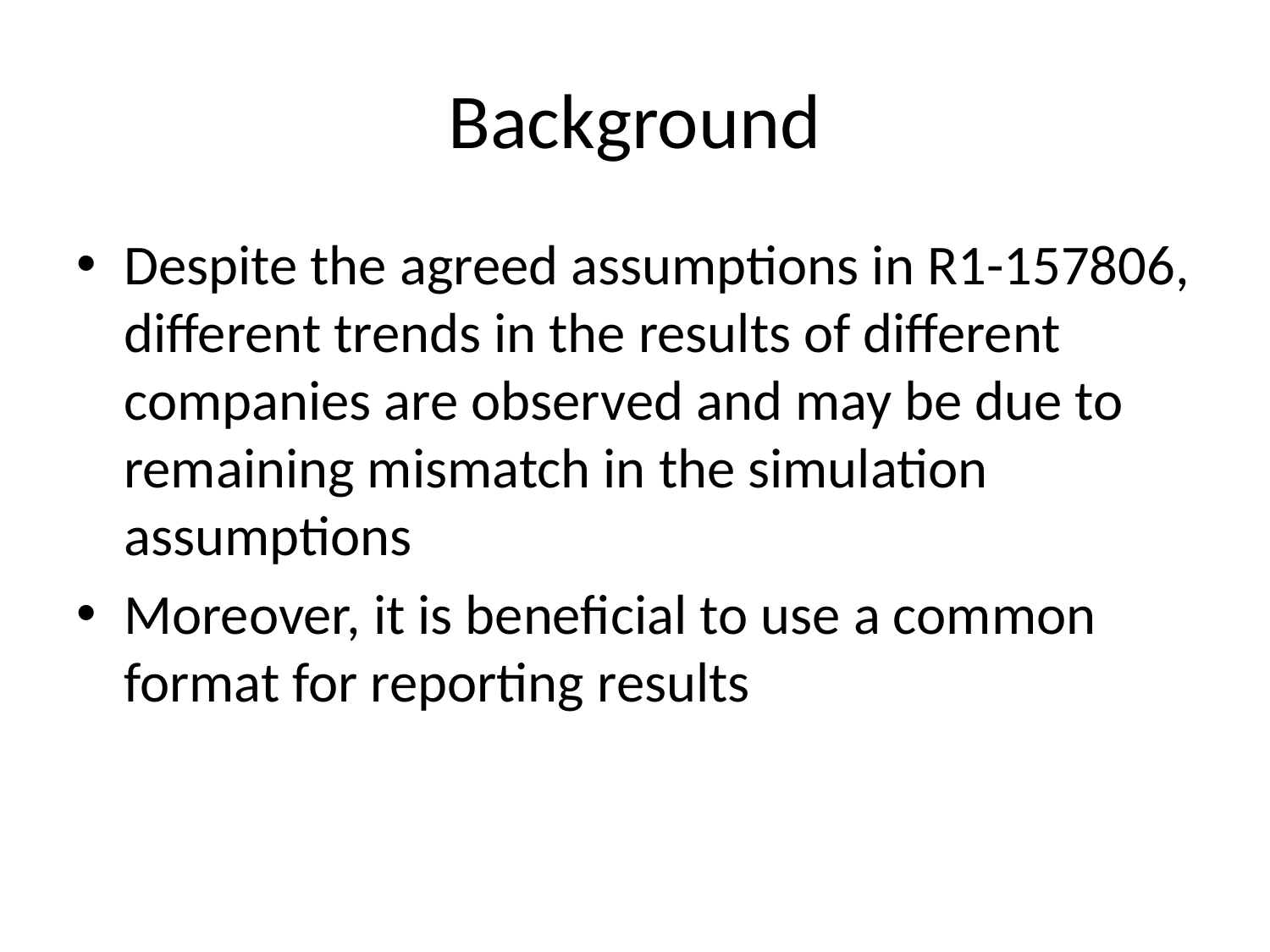

# Background
Despite the agreed assumptions in R1-157806, different trends in the results of different companies are observed and may be due to remaining mismatch in the simulation assumptions
Moreover, it is beneficial to use a common format for reporting results